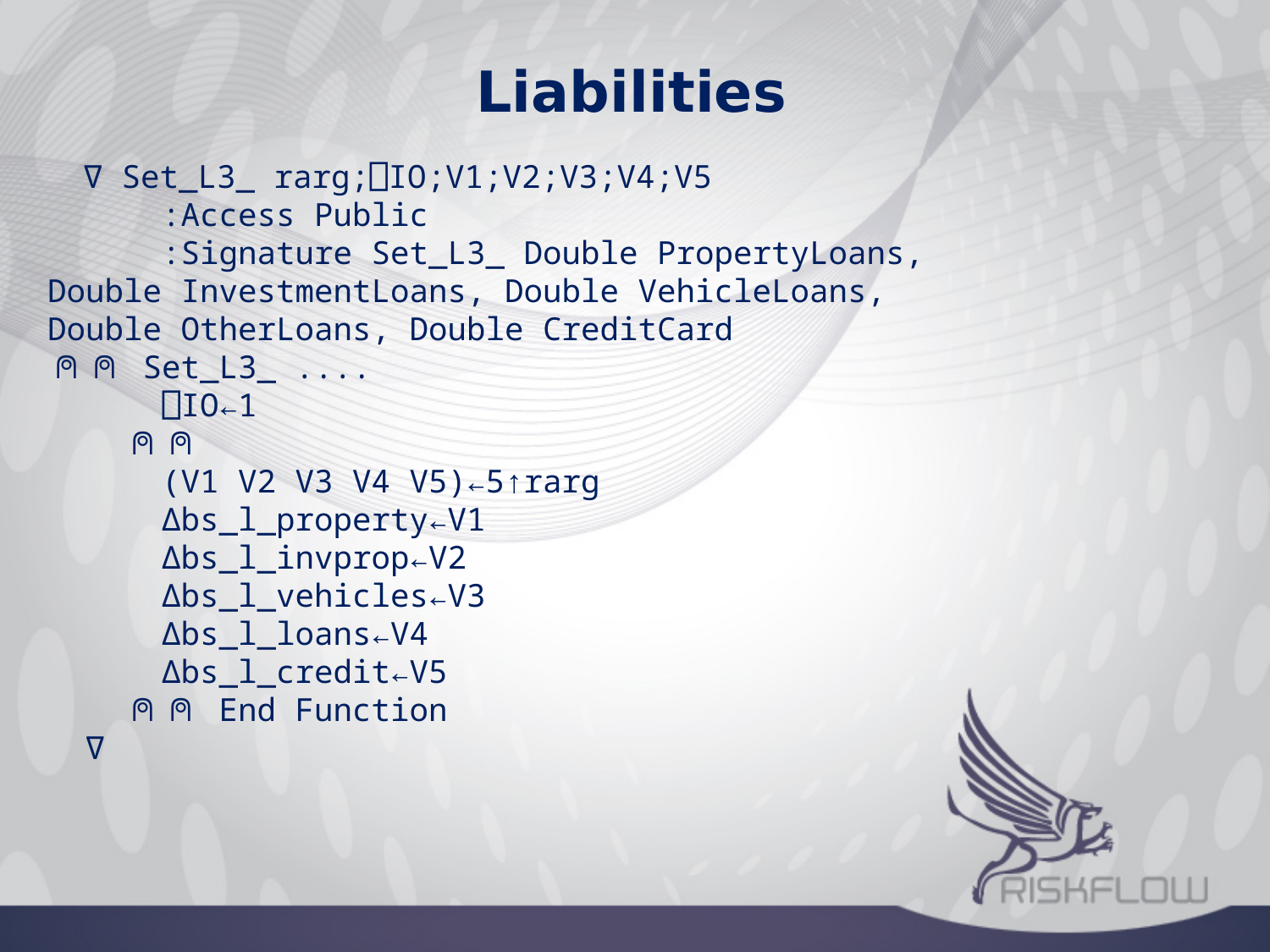

Liabilities
  ∇ Set_L3_ rarg;⎕IO;V1;V2;V3;V4;V5
      :Access Public
      :Signature Set_L3_ Double PropertyLoans,
Double InvestmentLoans, Double VehicleLoans,
Double OtherLoans, Double CreditCard
⍝⍝ Set_L3_ ....
      ⎕IO←1
    ⍝⍝
      (V1 V2 V3 V4 V5)←5↑rarg
      ∆bs_l_property←V1
      ∆bs_l_invprop←V2
      ∆bs_l_vehicles←V3
      ∆bs_l_loans←V4
      ∆bs_l_credit←V5
    ⍝⍝ End Function
  ∇